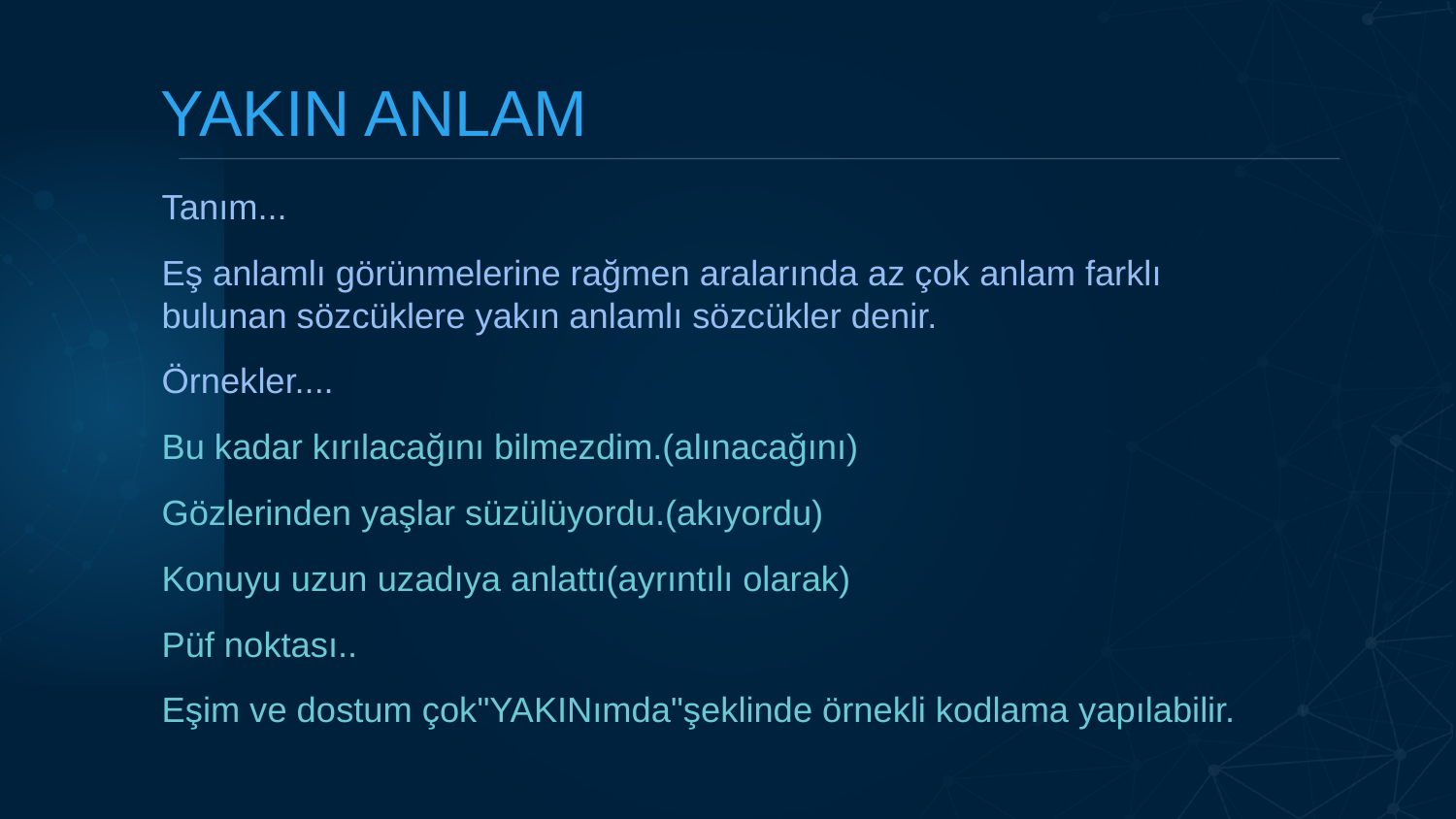

# YAKIN ANLAM
Tanım...
Eş anlamlı görünmelerine rağmen aralarında az çok anlam farklı bulunan sözcüklere yakın anlamlı sözcükler denir.
Örnekler....
Bu kadar kırılacağını bilmezdim.(alınacağını)
Gözlerinden yaşlar süzülüyordu.(akıyordu)
Konuyu uzun uzadıya anlattı(ayrıntılı olarak)
Püf noktası..
Eşim ve dostum çok"YAKINımda"şeklinde örnekli kodlama yapılabilir.